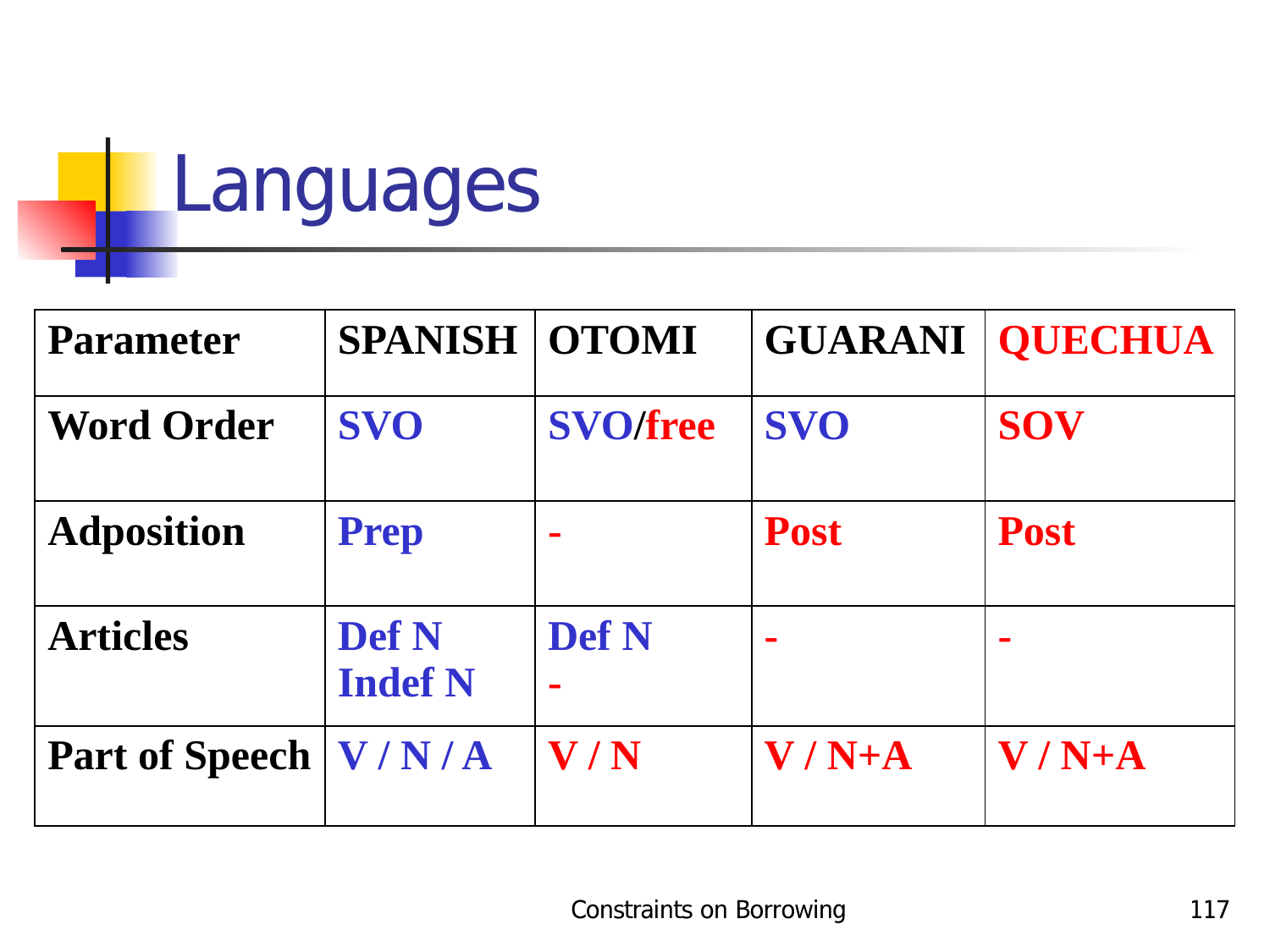

# Languages
| Parameter | SPANISH | OTOMI | GUARANI | QUECHUA |
| --- | --- | --- | --- | --- |
| Word Order | SVO | SVO/free | SVO | SOV |
| Adposition | Prep | - | Post | Post |
| Articles | Def N Indef N | Def N - | - | - |
| Part of Speech | V / N / A | V / N | V / N+A | V / N+A |

Constraints on Borrowing
117